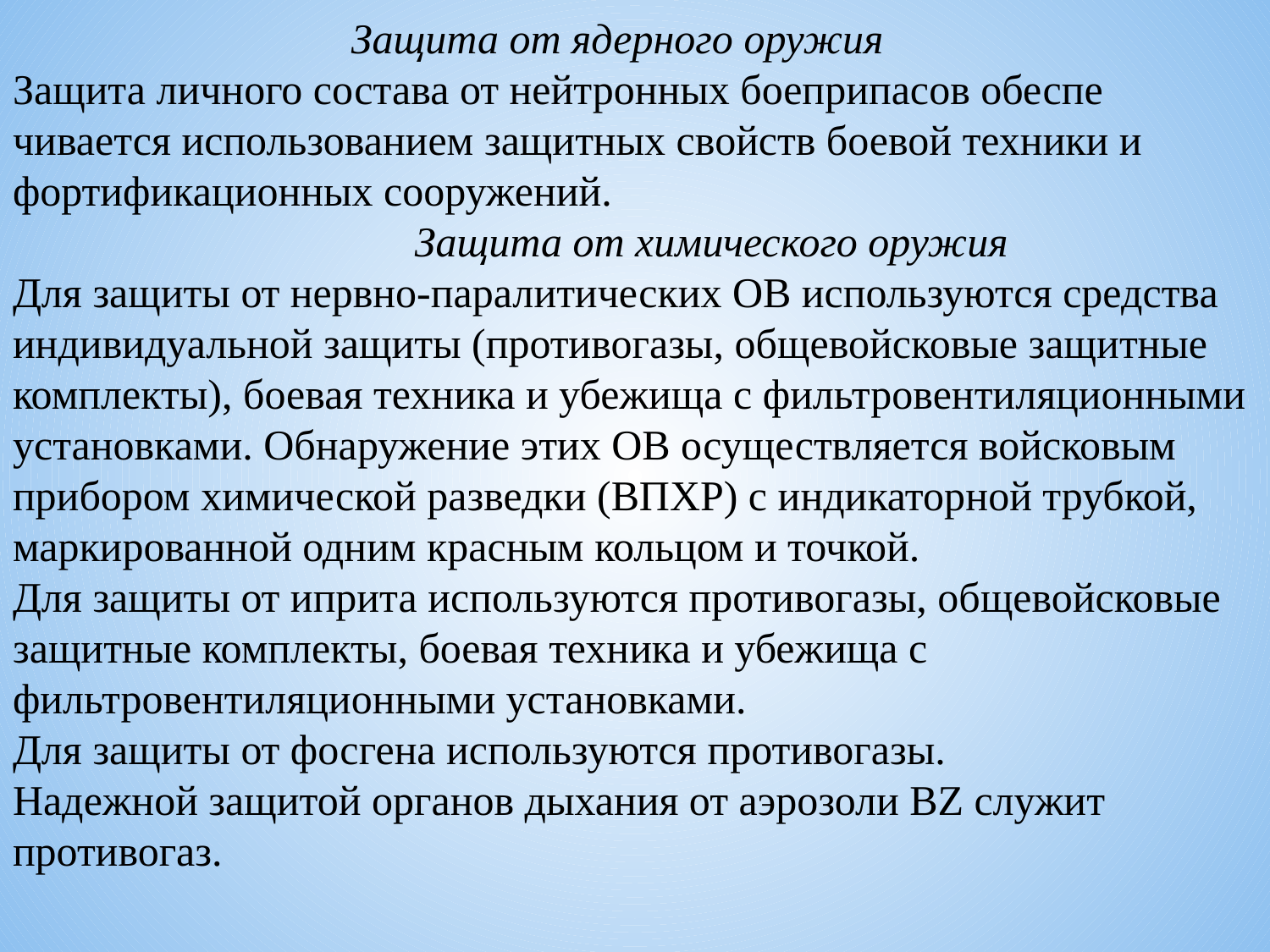

Защита от ядерного оружия
Защита личного состава от нейтронных боеприпасов обеспе­чивается использованием защитных свойств боевой техники и фортификационных сооружений.
                                      Защита от химического оружия
Для защиты от нервно-паралитических ОВ используются средства индивидуальной защиты (противогазы, общевойсковые за­щитные комплекты), боевая техника и убежища с фильтровентиляционными установками. Обнаружение этих ОВ осуществляется войсковым прибором химической разведки (ВПХР) с индикатор­ной трубкой, маркированной одним красным кольцом и точкой.
Для за­щиты от иприта используются противогазы, общевойсковые за­щитные комплекты, боевая техника и убежища с фильтровентиляционными установками.
Для защиты от фосгена используются противогазы.
Надежной защитой органов дыхания от аэрозоли BZ служит противогаз.